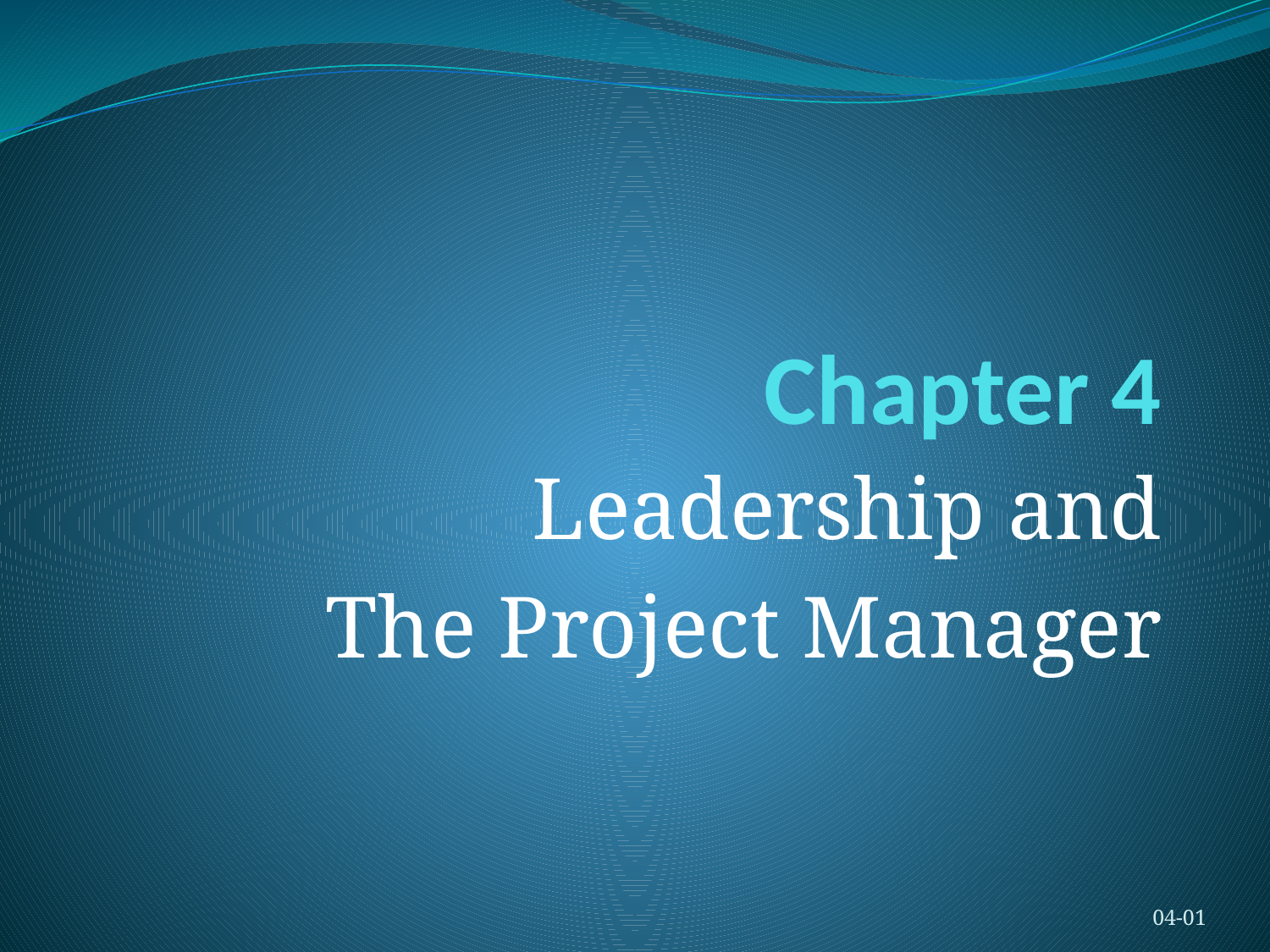

# Chapter 4
Leadership and
The Project Manager
04-01